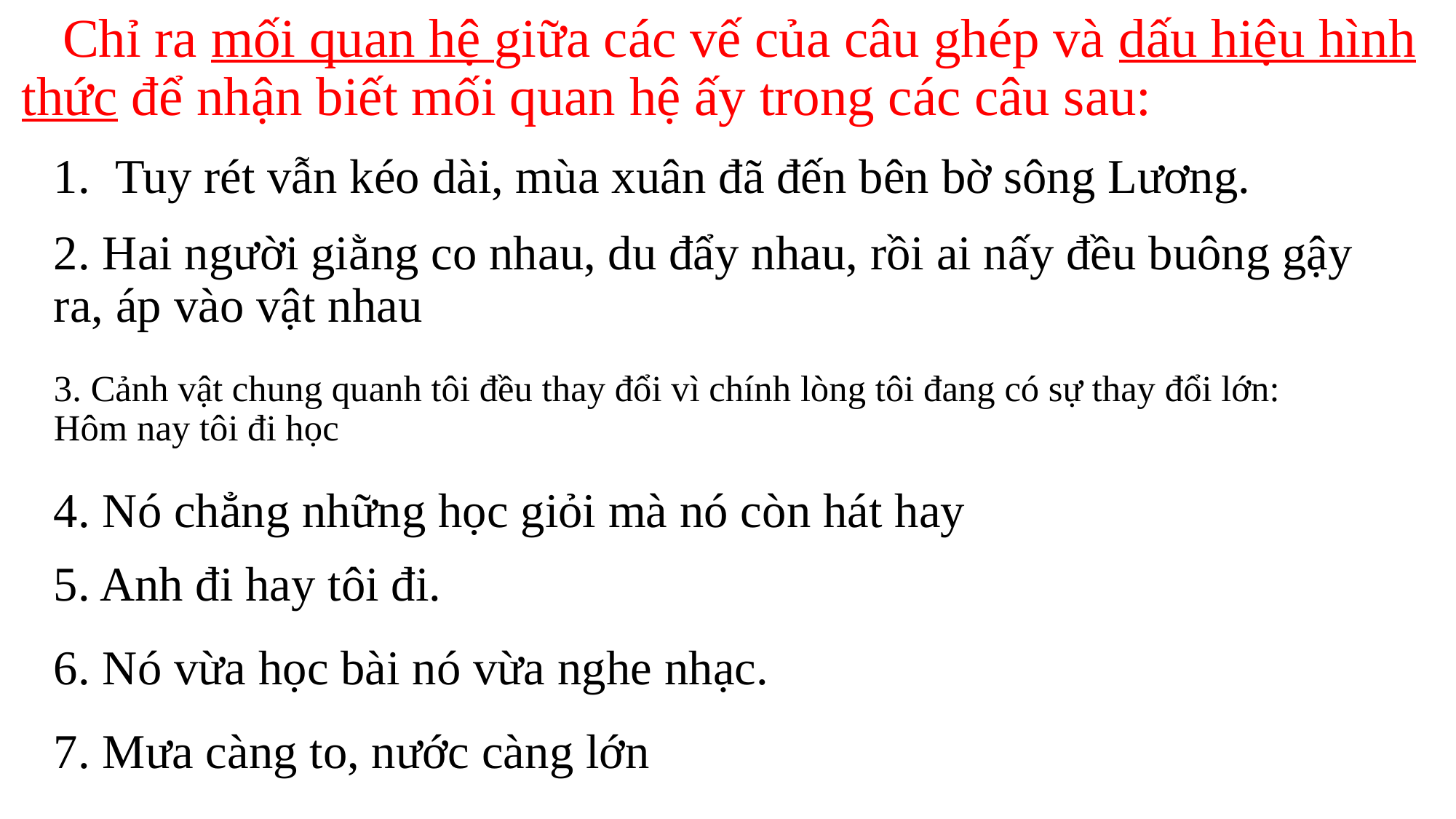

Chỉ ra mối quan hệ giữa các vế của câu ghép và dấu hiệu hình thức để nhận biết mối quan hệ ấy trong các câu sau:
Tuy rét vẫn kéo dài, mùa xuân đã đến bên bờ sông Lương.

2. Hai người giằng co nhau, du đẩy nhau, rồi ai nấy đều buông gậy ra, áp vào vật nhau

3. Cảnh vật chung quanh tôi đều thay đổi vì chính lòng tôi đang có sự thay đổi lớn: Hôm nay tôi đi học

4. Nó chẳng những học giỏi mà nó còn hát hay

5. Anh đi hay tôi đi.

6. Nó vừa học bài nó vừa nghe nhạc.

7. Mưa càng to, nước càng lớn